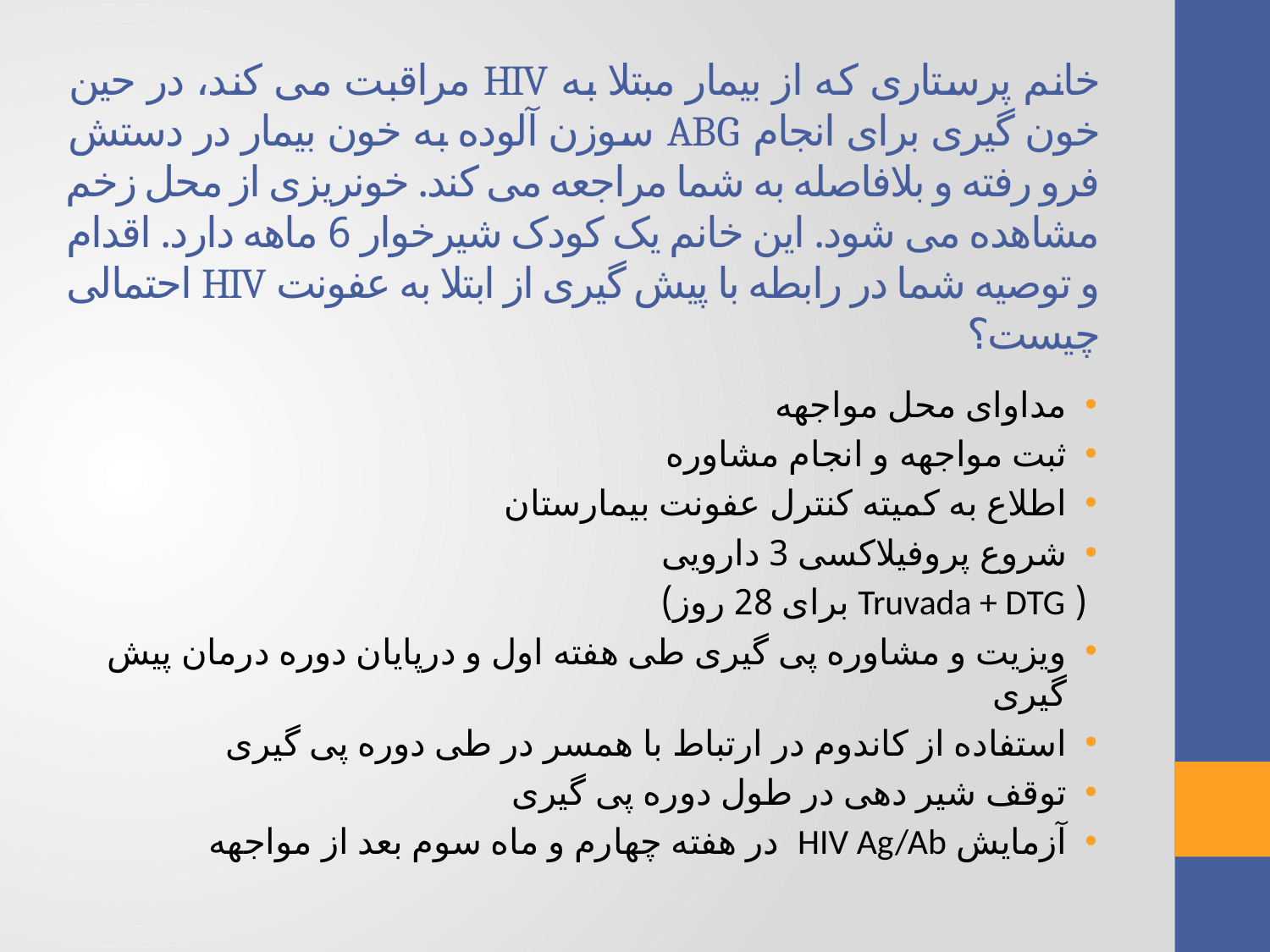

# خانم پرستاری که از بیمار مبتلا به HIV مراقبت می کند، در حین خون گیری برای انجام ABG سوزن آلوده به خون بیمار در دستش فرو رفته و بلافاصله به شما مراجعه می کند. خونریزی از محل زخم مشاهده می شود. این خانم یک کودک شیرخوار 6 ماهه دارد. اقدام و توصیه شما در رابطه با پیش گیری از ابتلا به عفونت HIV احتمالی چیست؟
مداوای محل مواجهه
ثبت مواجهه و انجام مشاوره
اطلاع به کمیته کنترل عفونت بیمارستان
شروع پروفیلاکسی 3 دارویی
 ( Truvada + DTG برای 28 روز)
ویزیت و مشاوره پی گیری طی هفته اول و درپایان دوره درمان پیش گیری
استفاده از کاندوم در ارتباط با همسر در طی دوره پی گیری
توقف شیر دهی در طول دوره پی گیری
آزمايش HIV Ag/Ab  در هفته چهارم و ماه سوم بعد از مواجهه